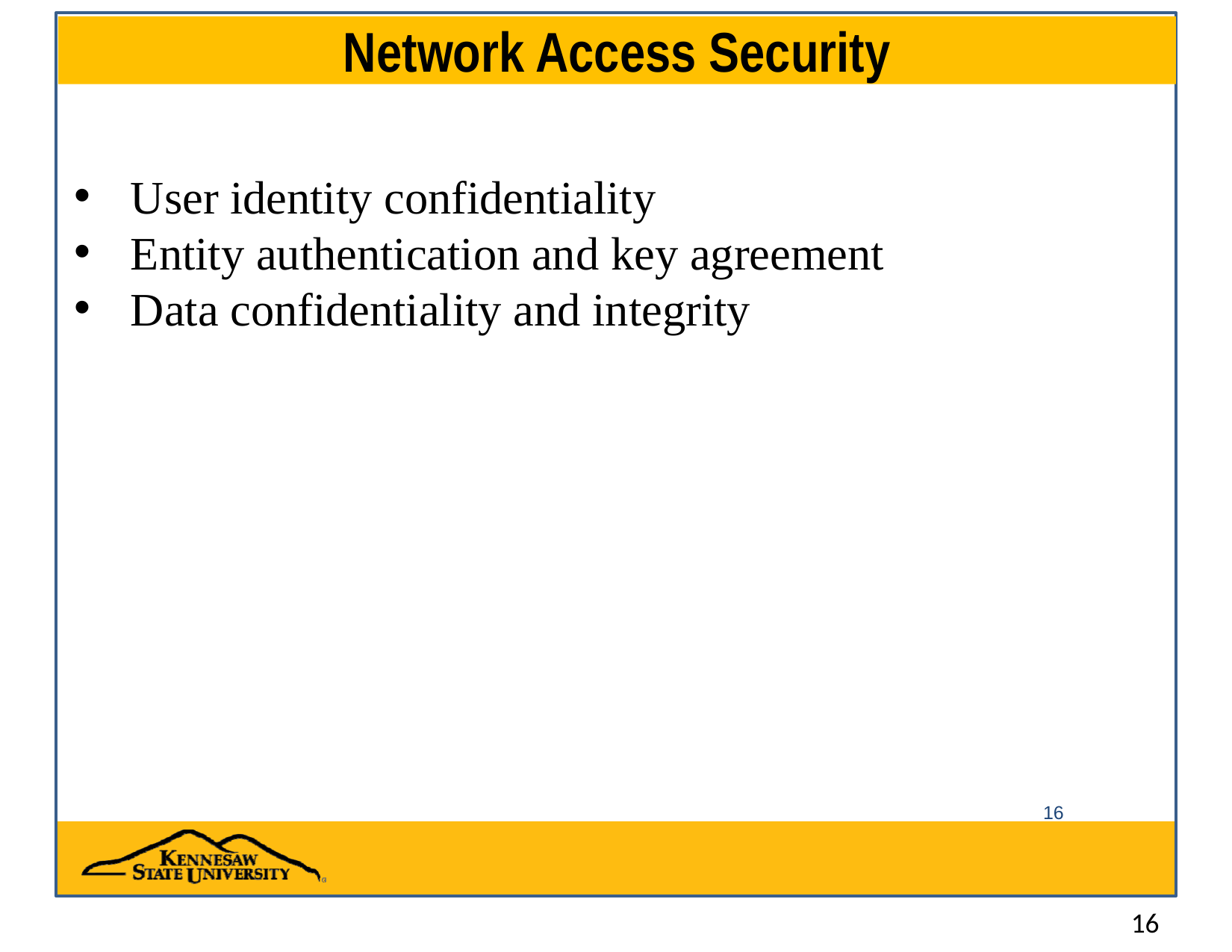

# Network Access Security
User identity confidentiality
Entity authentication and key agreement
Data confidentiality and integrity

16